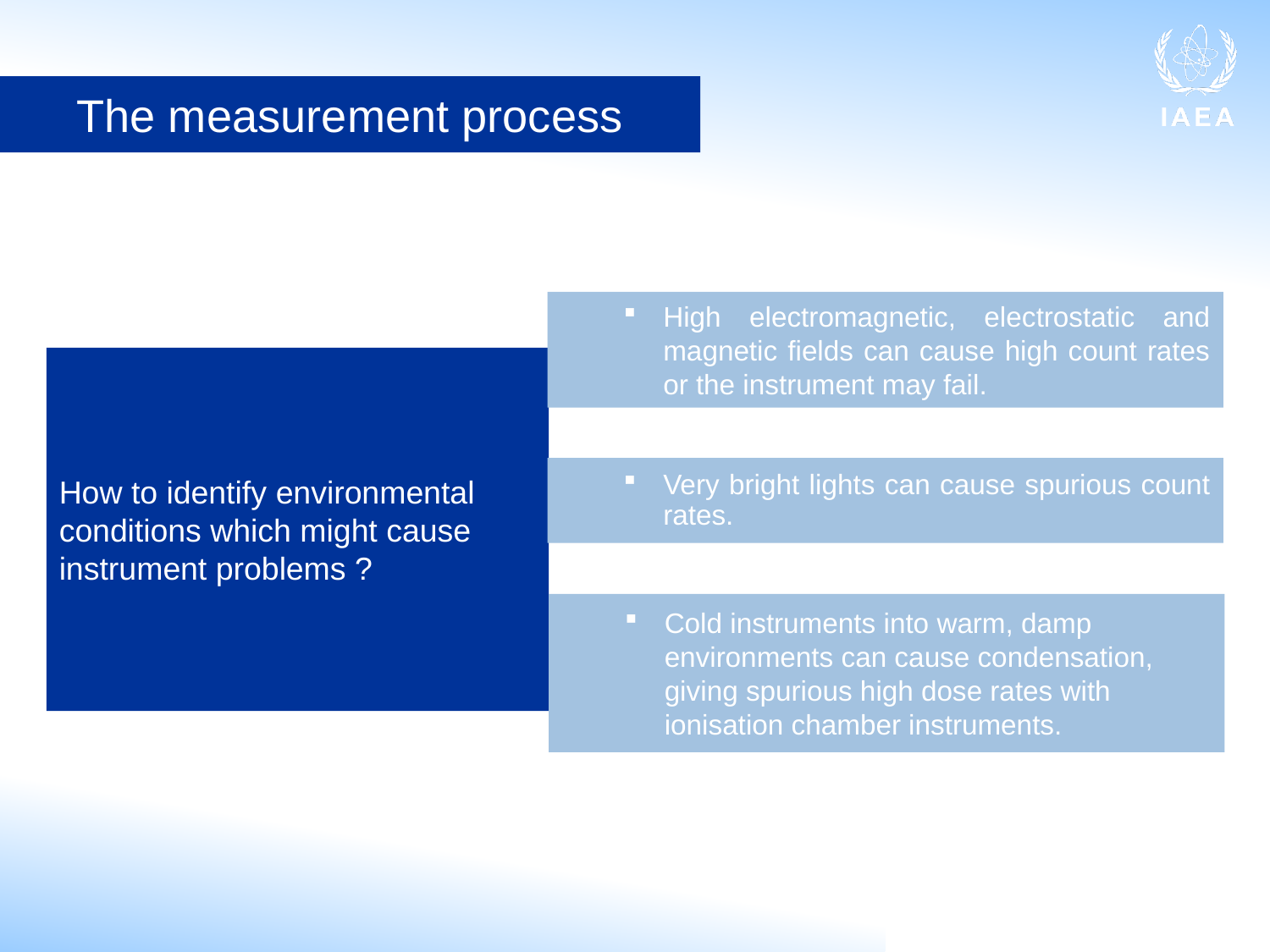

The measurement process
High electromagnetic, electrostatic and magnetic fields can cause high count rates or the instrument may fail.
How to identify environmental conditions which might cause instrument problems ?
Very bright lights can cause spurious count rates.
Cold instruments into warm, damp environments can cause condensation, giving spurious high dose rates with ionisation chamber instruments.